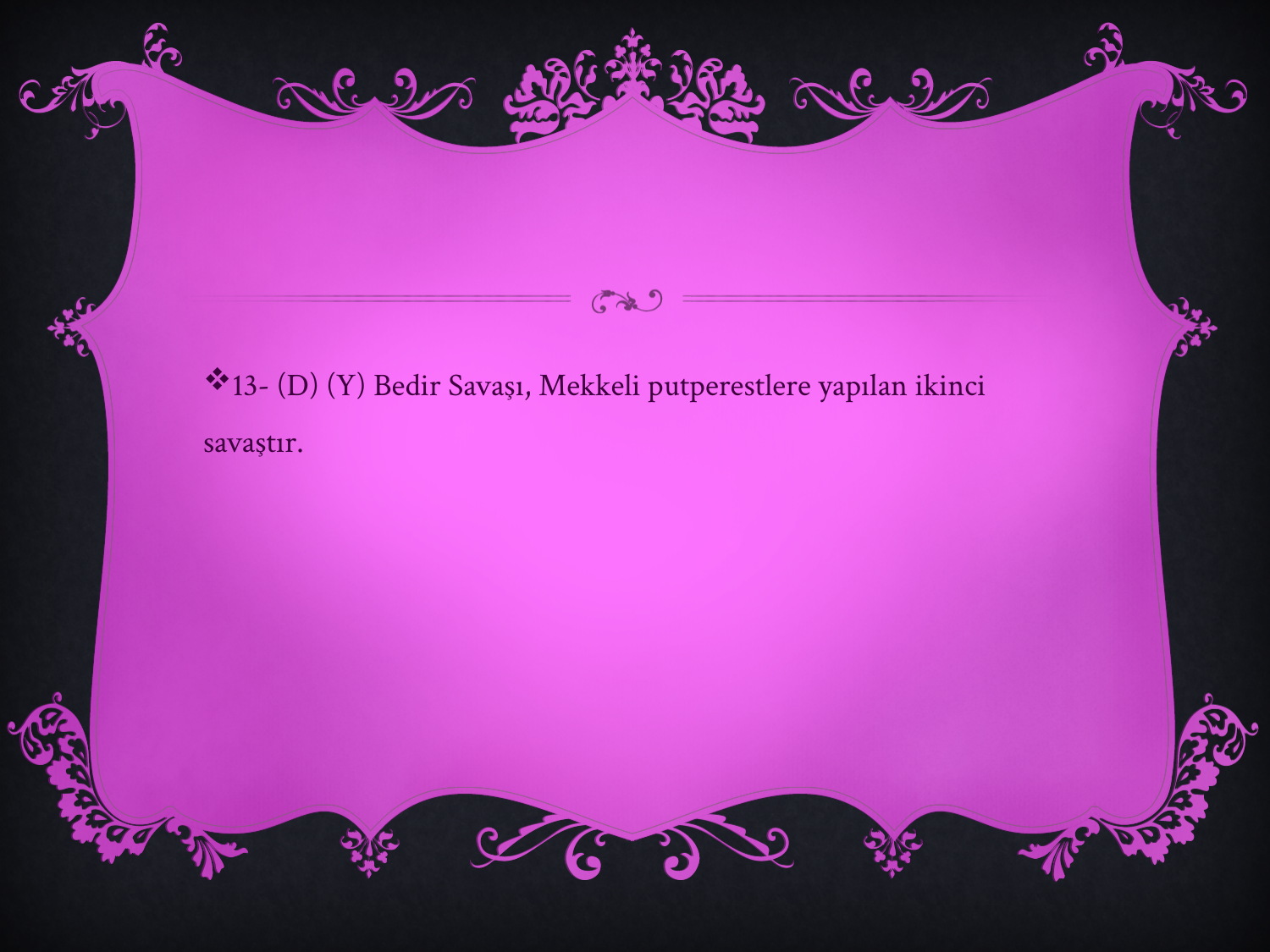

#
13- (D) (Y) Bedir Savaşı, Mekkeli putperestlere yapılan ikinci savaştır.